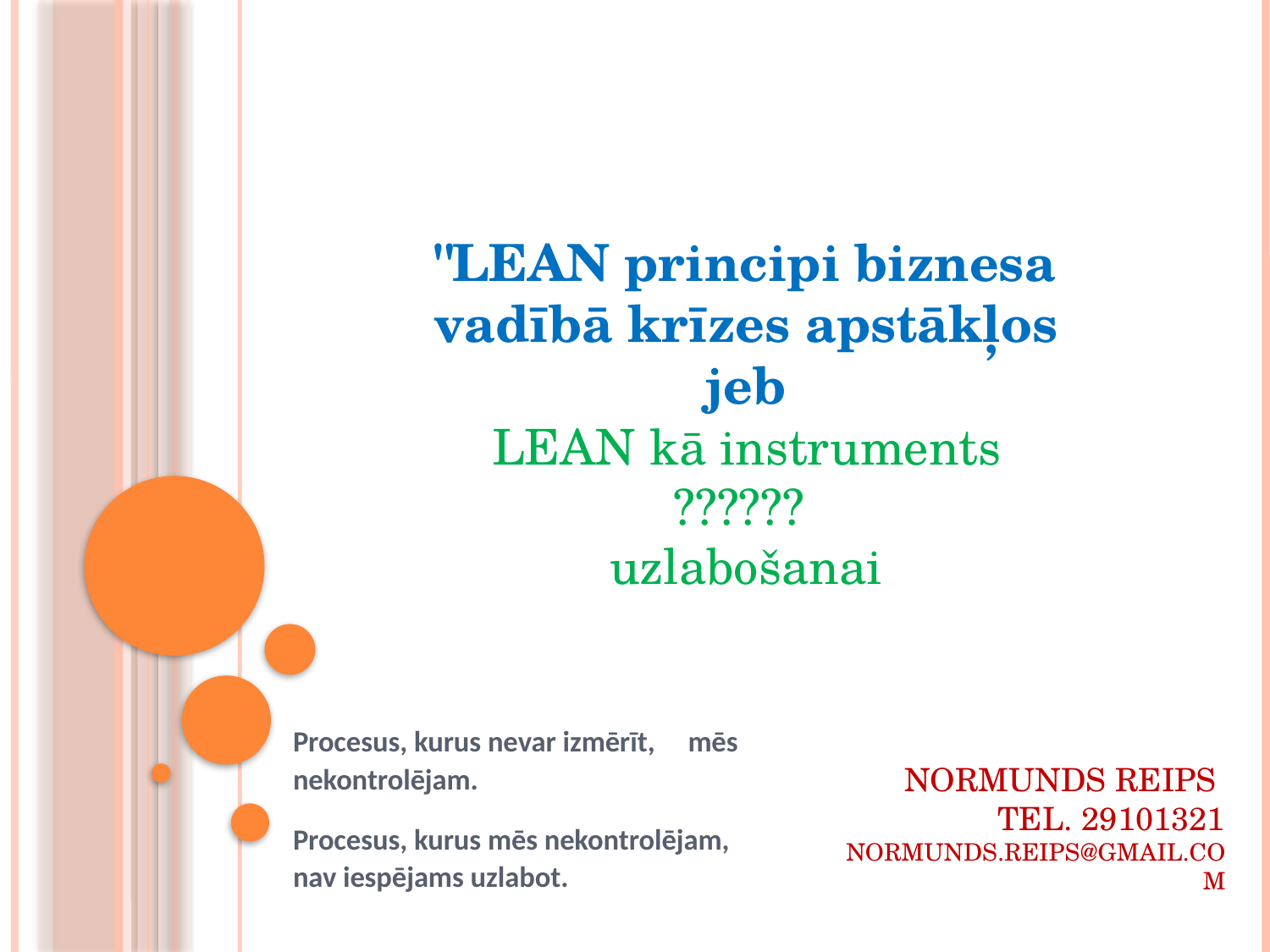

"LEAN principi biznesa vadībā krīzes apstākļos
jeb
 LEAN kā instruments
??????
uzlabošanai

Procesus, kurus nevar izmērīt,     mēs nekontrolējam.
Procesus, kurus mēs nekontrolējam, nav iespējams uzlabot.

Normunds Reips
tel. 29101321
Normunds.reips@gmail.com